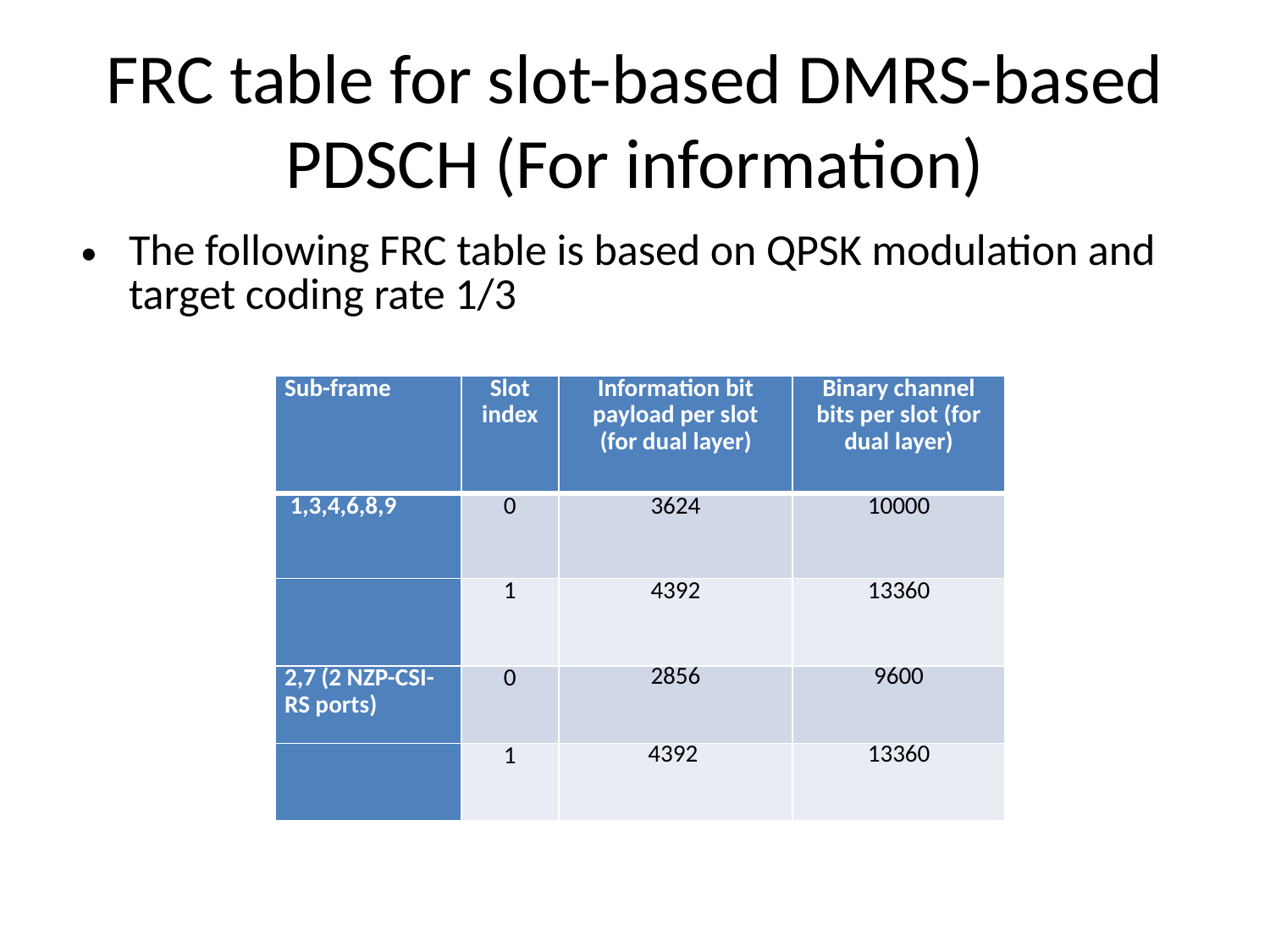

# FRC table for slot-based DMRS-based PDSCH (For information)
The following FRC table is based on QPSK modulation and target coding rate 1/3
| Sub-frame | Slot index | Information bit payload per slot (for dual layer) | Binary channel bits per slot (for dual layer) |
| --- | --- | --- | --- |
| 1,3,4,6,8,9 | 0 | 3624 | 10000 |
|  | 1 | 4392 | 13360 |
| 2,7 (2 NZP-CSI-RS ports) | 0 | 2856 | 9600 |
|  | 1 | 4392 | 13360 |